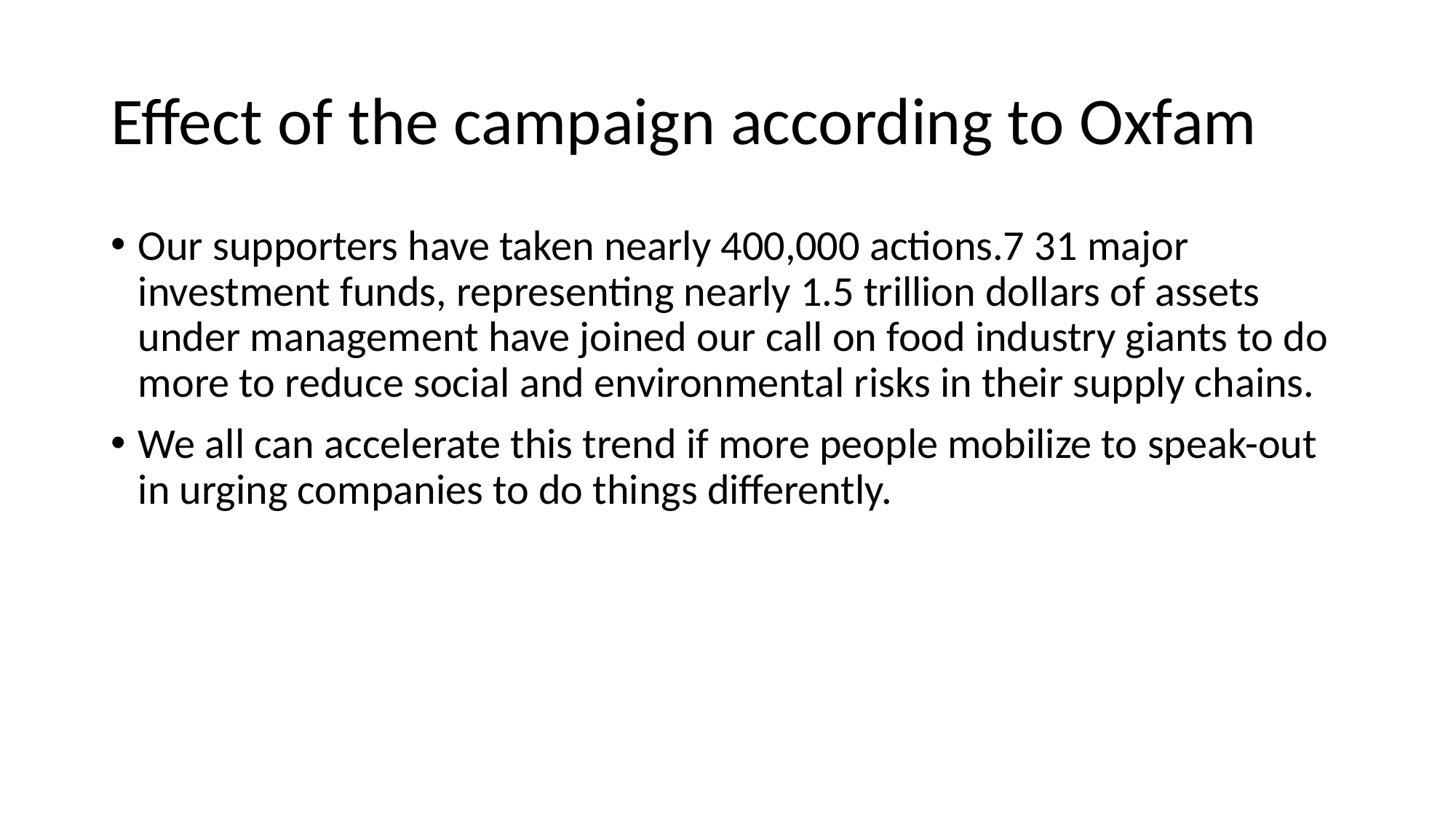

# Effect of the campaign according to Oxfam
Our supporters have taken nearly 400,000 actions.7 31 major investment funds, representing nearly 1.5 trillion dollars of assets under management have joined our call on food industry giants to do more to reduce social and environmental risks in their supply chains.
We all can accelerate this trend if more people mobilize to speak-out in urging companies to do things differently.